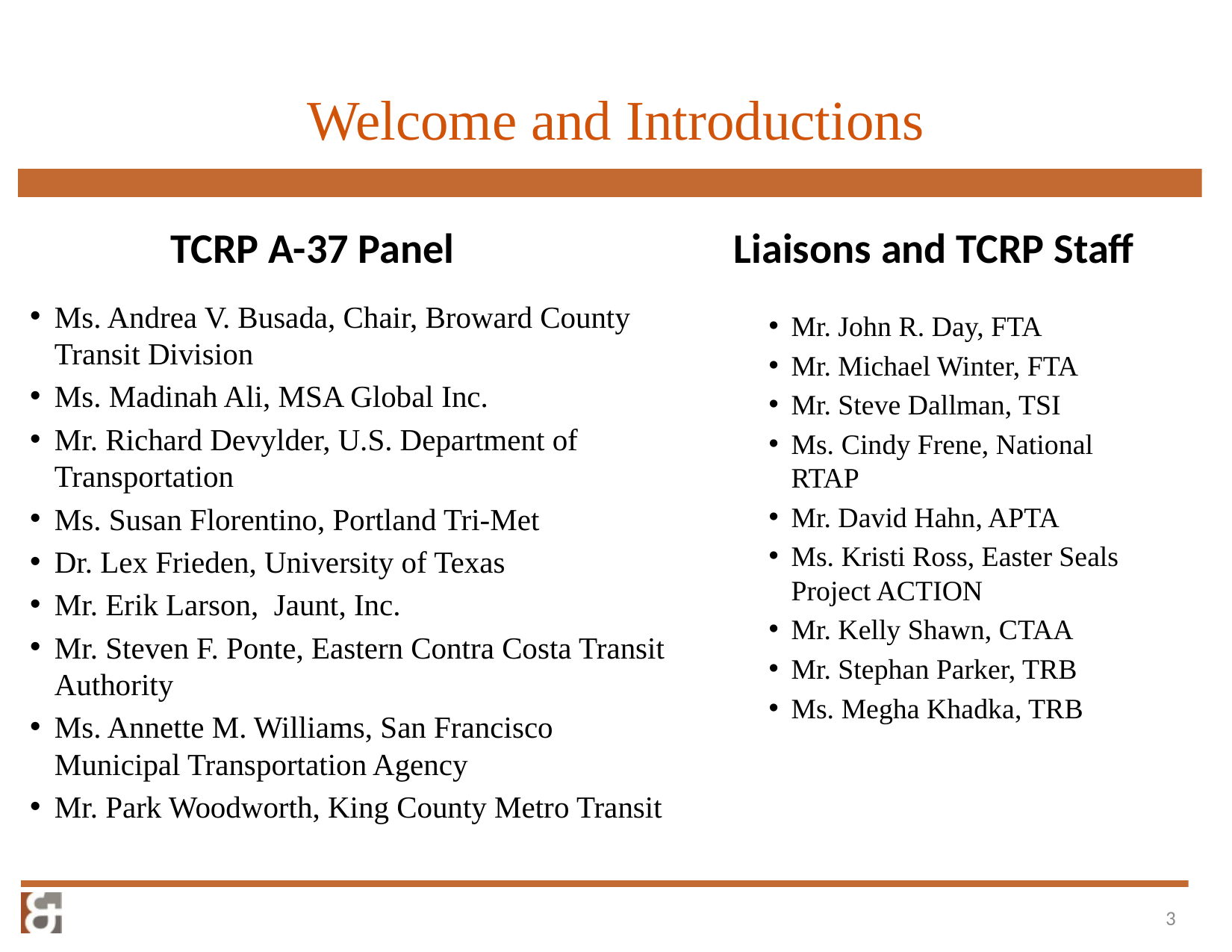

# Welcome and Introductions
TCRP A-37 Panel
Liaisons and TCRP Staff
Ms. Andrea V. Busada, Chair, Broward County Transit Division
Ms. Madinah Ali, MSA Global Inc.
Mr. Richard Devylder, U.S. Department of Transportation
Ms. Susan Florentino, Portland Tri-Met
Dr. Lex Frieden, University of Texas
Mr. Erik Larson,  Jaunt, Inc.
Mr. Steven F. Ponte, Eastern Contra Costa Transit Authority
Ms. Annette M. Williams, San Francisco Municipal Transportation Agency
Mr. Park Woodworth, King County Metro Transit
Mr. John R. Day, FTA
Mr. Michael Winter, FTA
Mr. Steve Dallman, TSI
Ms. Cindy Frene, National RTAP
Mr. David Hahn, APTA
Ms. Kristi Ross, Easter Seals Project ACTION
Mr. Kelly Shawn, CTAA
Mr. Stephan Parker, TRB
Ms. Megha Khadka, TRB